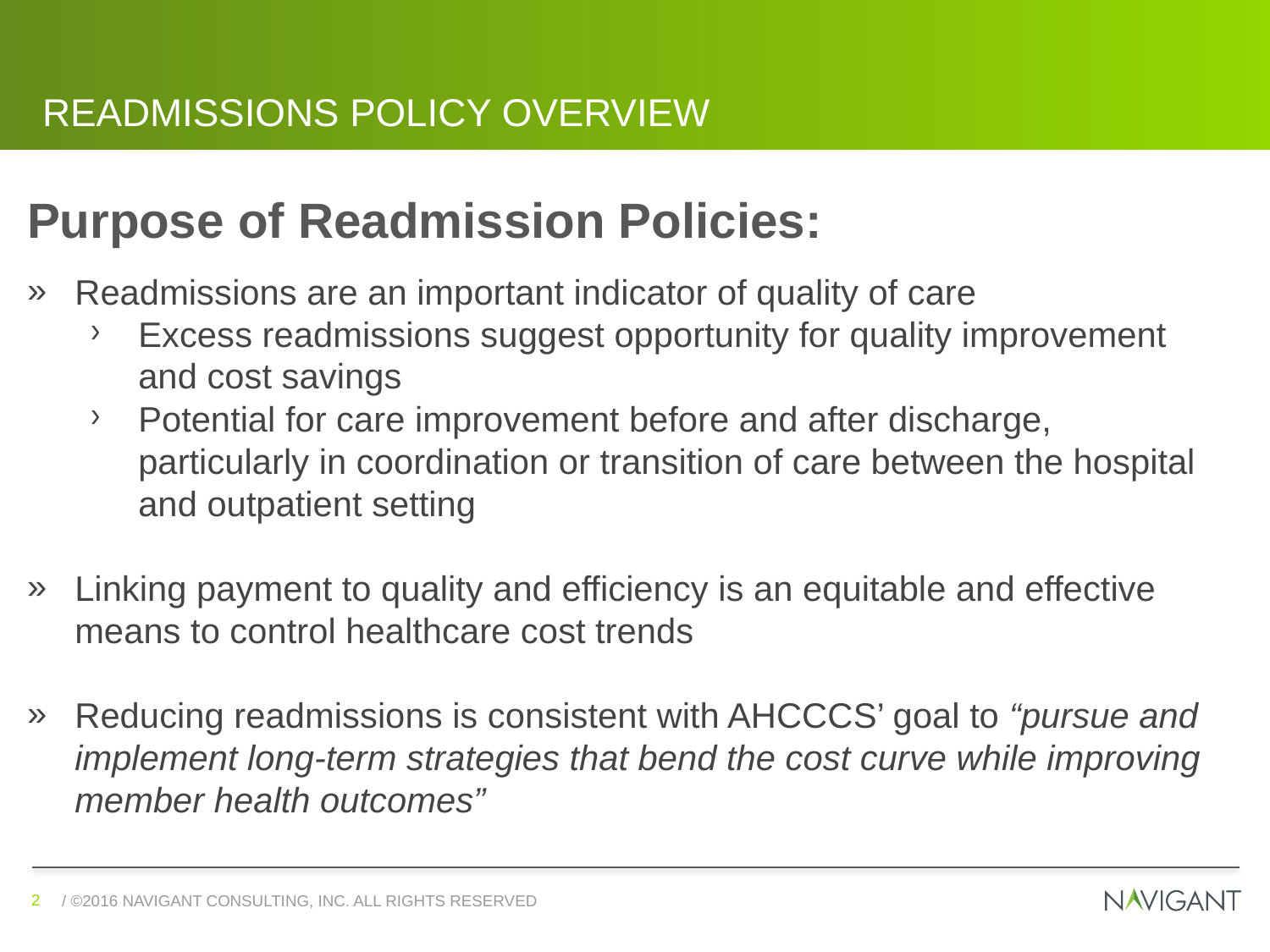

# Readmissions policy overview
Purpose of Readmission Policies:
Readmissions are an important indicator of quality of care
Excess readmissions suggest opportunity for quality improvement and cost savings
Potential for care improvement before and after discharge, particularly in coordination or transition of care between the hospital and outpatient setting

Linking payment to quality and efficiency is an equitable and effective means to control healthcare cost trends

Reducing readmissions is consistent with AHCCCS’ goal to “pursue and implement long-term strategies that bend the cost curve while improving member health outcomes”